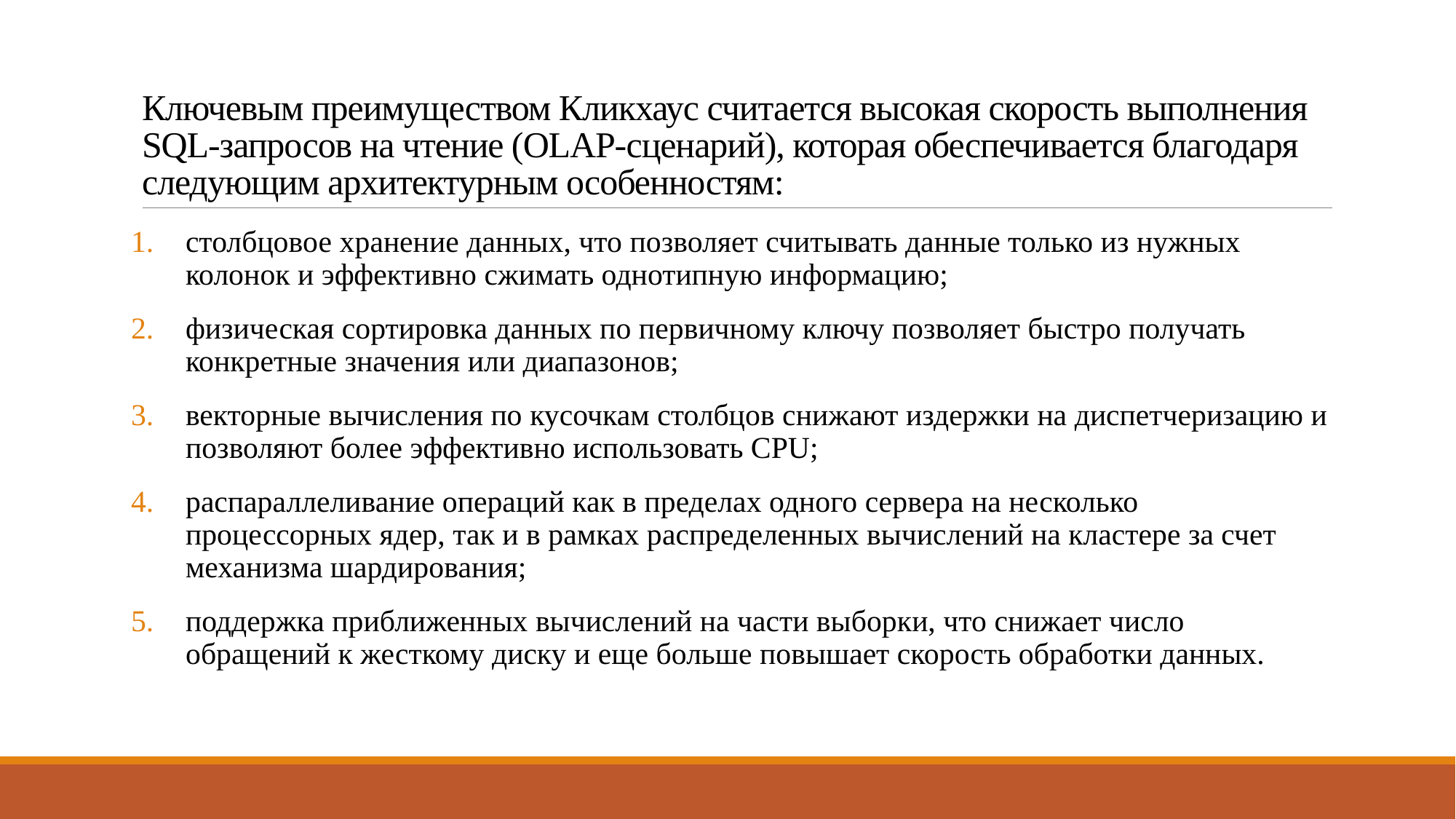

# Ключевым преимуществом Кликхаус считается высокая скорость выполнения SQL-запросов на чтение (OLAP-сценарий), которая обеспечивается благодаря следующим архитектурным особенностям:
столбцовое хранение данных, что позволяет считывать данные только из нужных колонок и эффективно сжимать однотипную информацию;
физическая сортировка данных по первичному ключу позволяет быстро получать конкретные значения или диапазонов;
векторные вычисления по кусочкам столбцов снижают издержки на диспетчеризацию и позволяют более эффективно использовать CPU;
распараллеливание операций как в пределах одного сервера на несколько процессорных ядер, так и в рамках распределенных вычислений на кластере за счет механизма шардирования;
поддержка приближенных вычислений на части выборки, что снижает число обращений к жесткому диску и еще больше повышает скорость обработки данных.